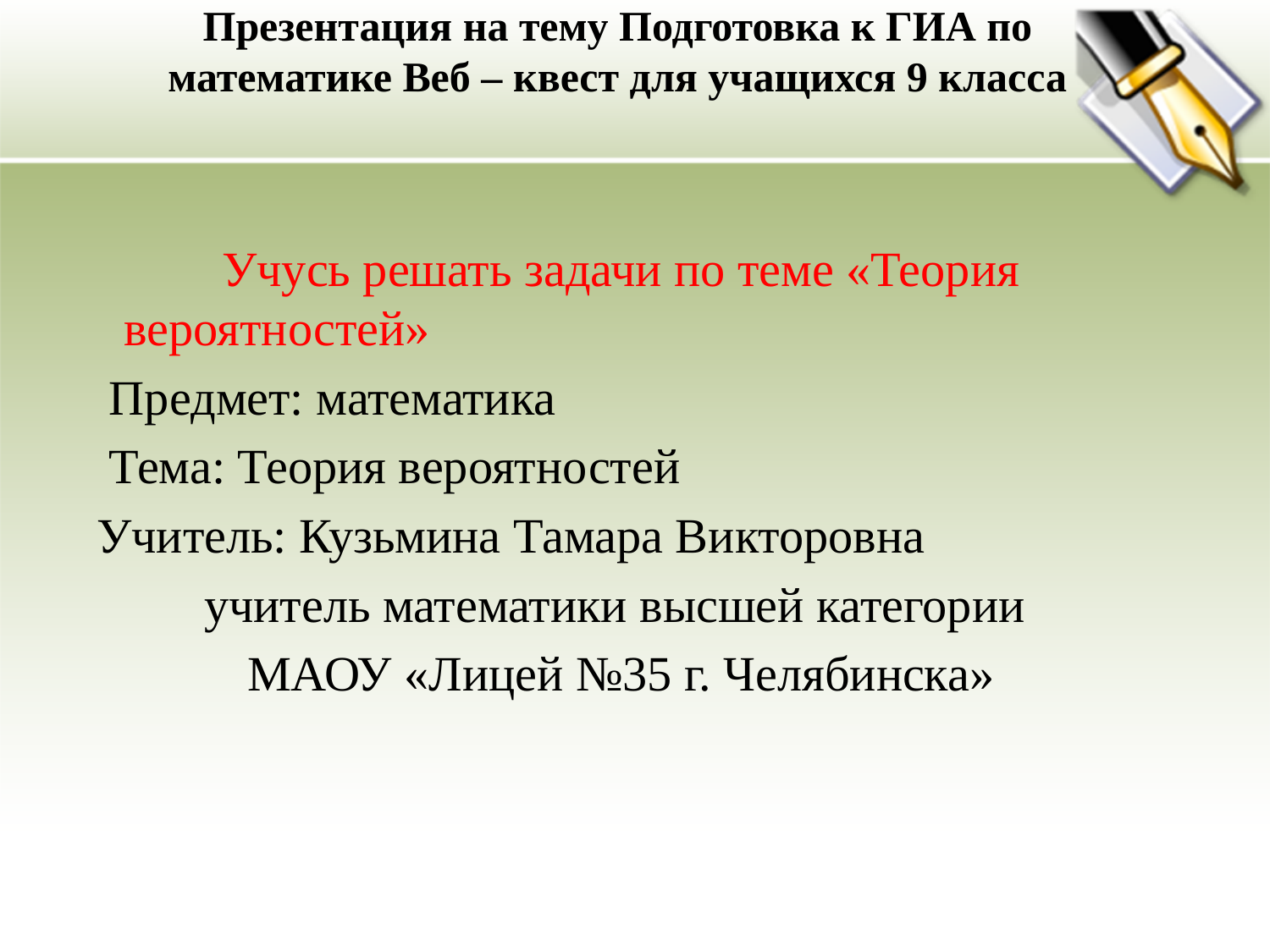

# Презентация на тему Подготовка к ГИА по математике Веб – квест для учащихся 9 класса
Учусь решать задачи по теме «Теория вероятностей»
 Предмет: математика
 Тема: Теория вероятностей
Учитель: Кузьмина Тамара Викторовна
учитель математики высшей категории
МАОУ «Лицей №35 г. Челябинска»